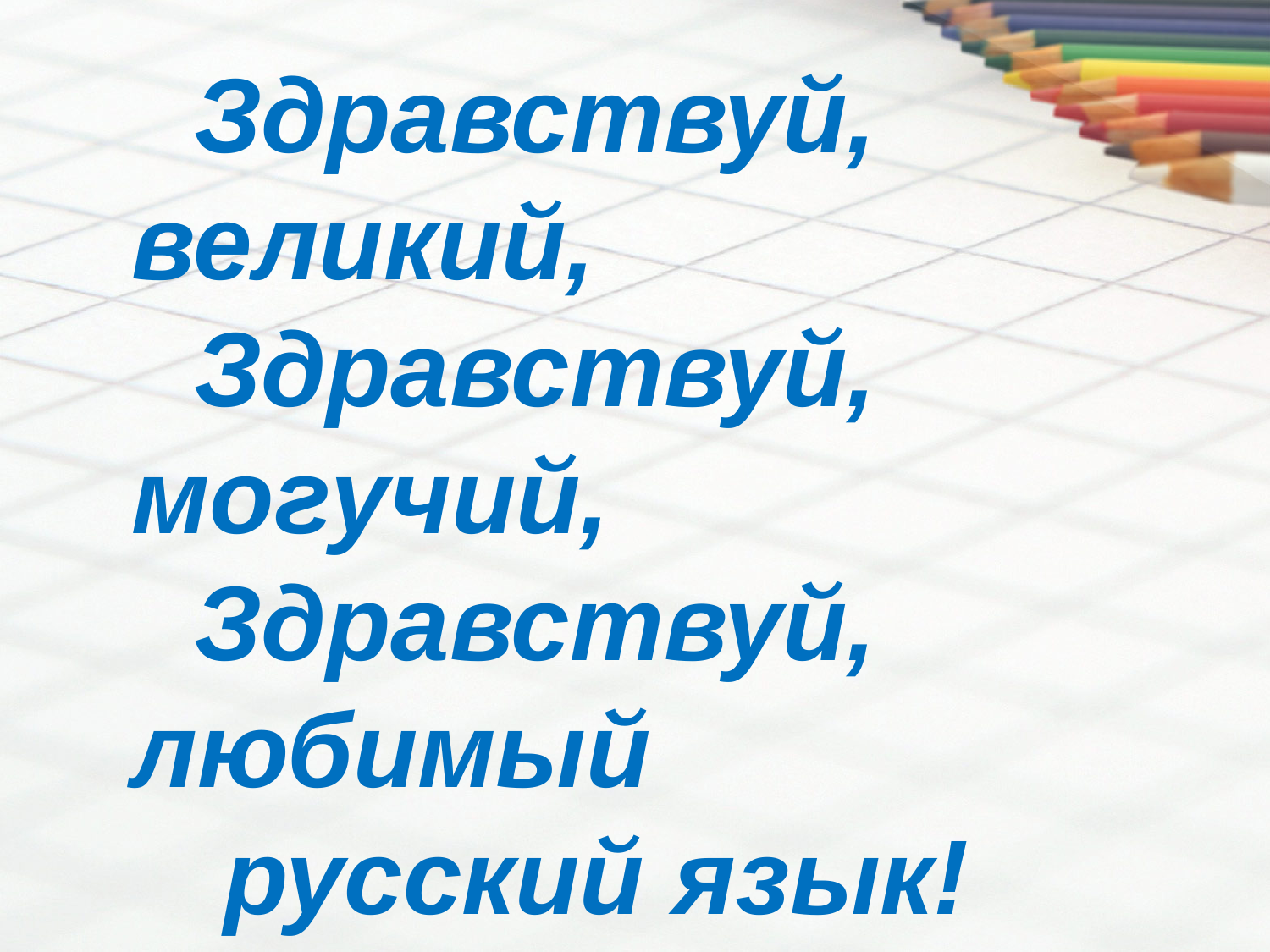

Здравствуй, великий,
Здравствуй, могучий,
Здравствуй, любимый
 русский язык!